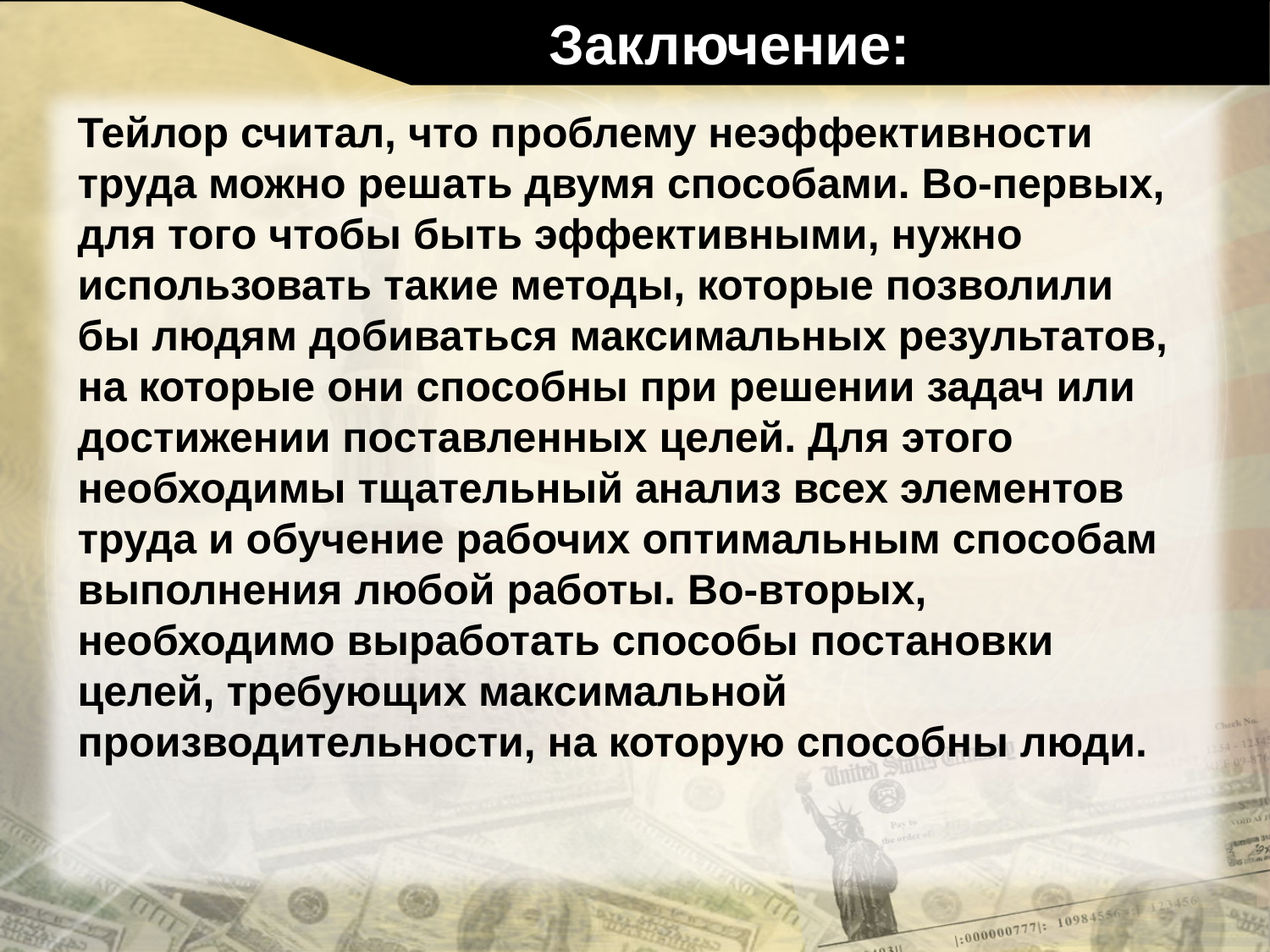

# Заключение:
Тейлор считал, что проблему неэффективности труда можно решать двумя способами. Во-первых, для того чтобы быть эффективными, нужно использовать такие методы, которые позволили бы людям добиваться максимальных результатов, на которые они способны при решении задач или достижении поставленных целей. Для этого необходимы тщательный анализ всех элементов труда и обучение рабочих оптимальным способам выполнения любой работы. Во-вторых, необходимо выработать способы постановки целей, требующих максимальной производительности, на которую способны люди.